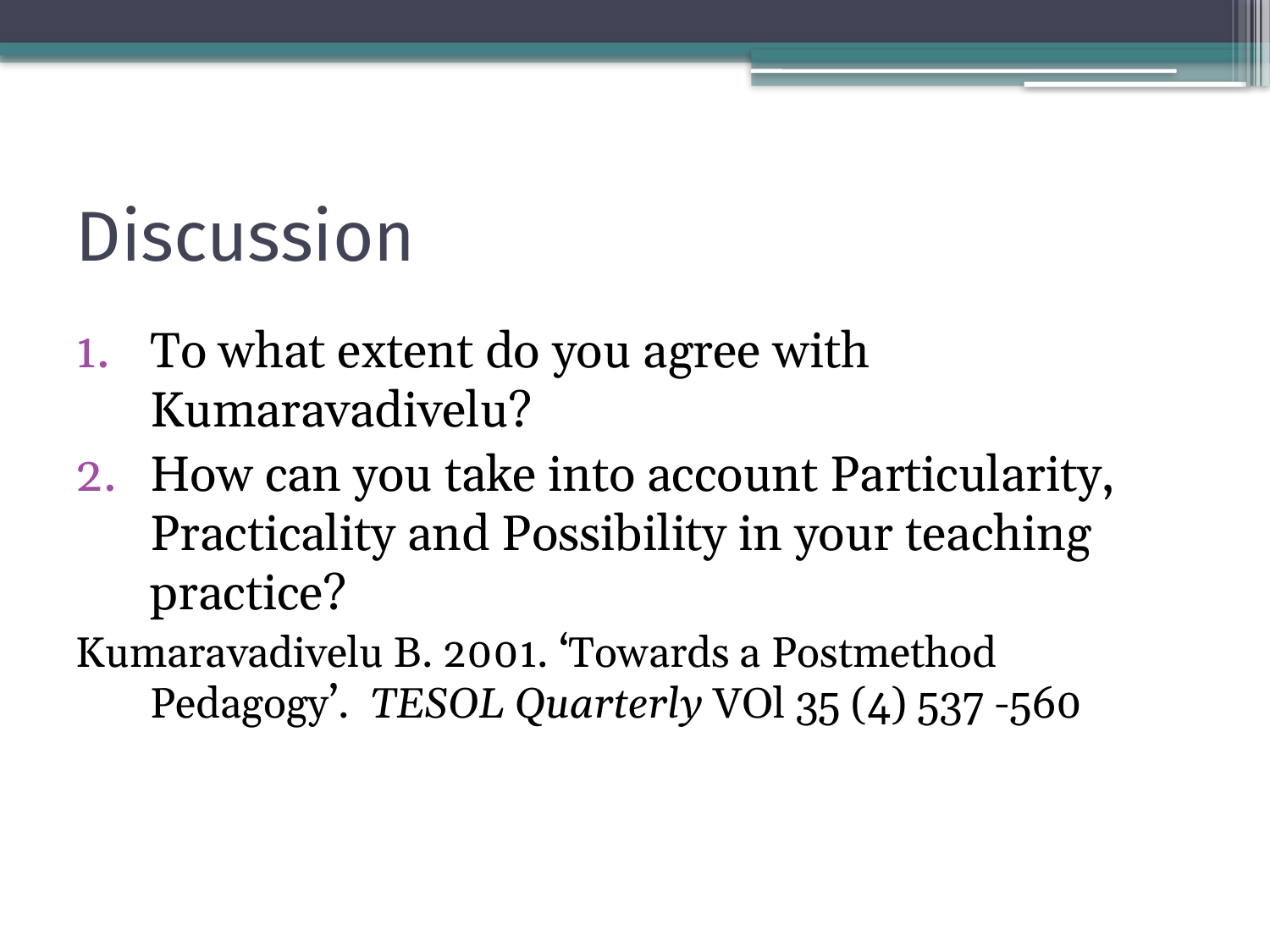

# Discussion
To what extent do you agree with Kumaravadivelu?
How can you take into account Particularity, Practicality and Possibility in your teaching practice?
Kumaravadivelu B. 2001. ‘Towards a Postmethod Pedagogy’.  TESOL Quarterly VOl 35 (4) 537 -560